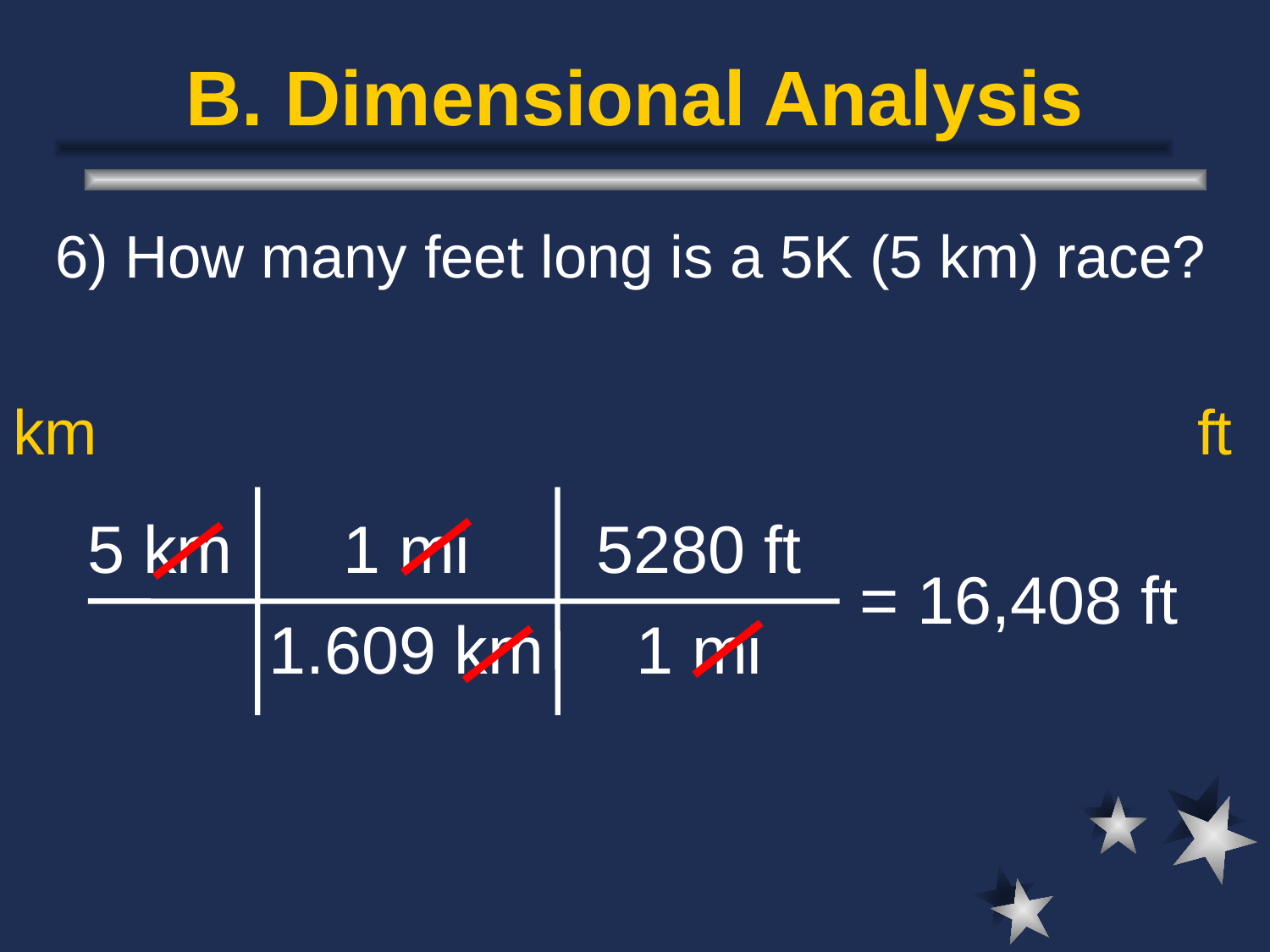

# B. Dimensional Analysis
6) How many feet long is a 5K (5 km) race?
km
ft

1 mi
1.609 km
5280 ft
1 mi
5 km

= 16,408 ft